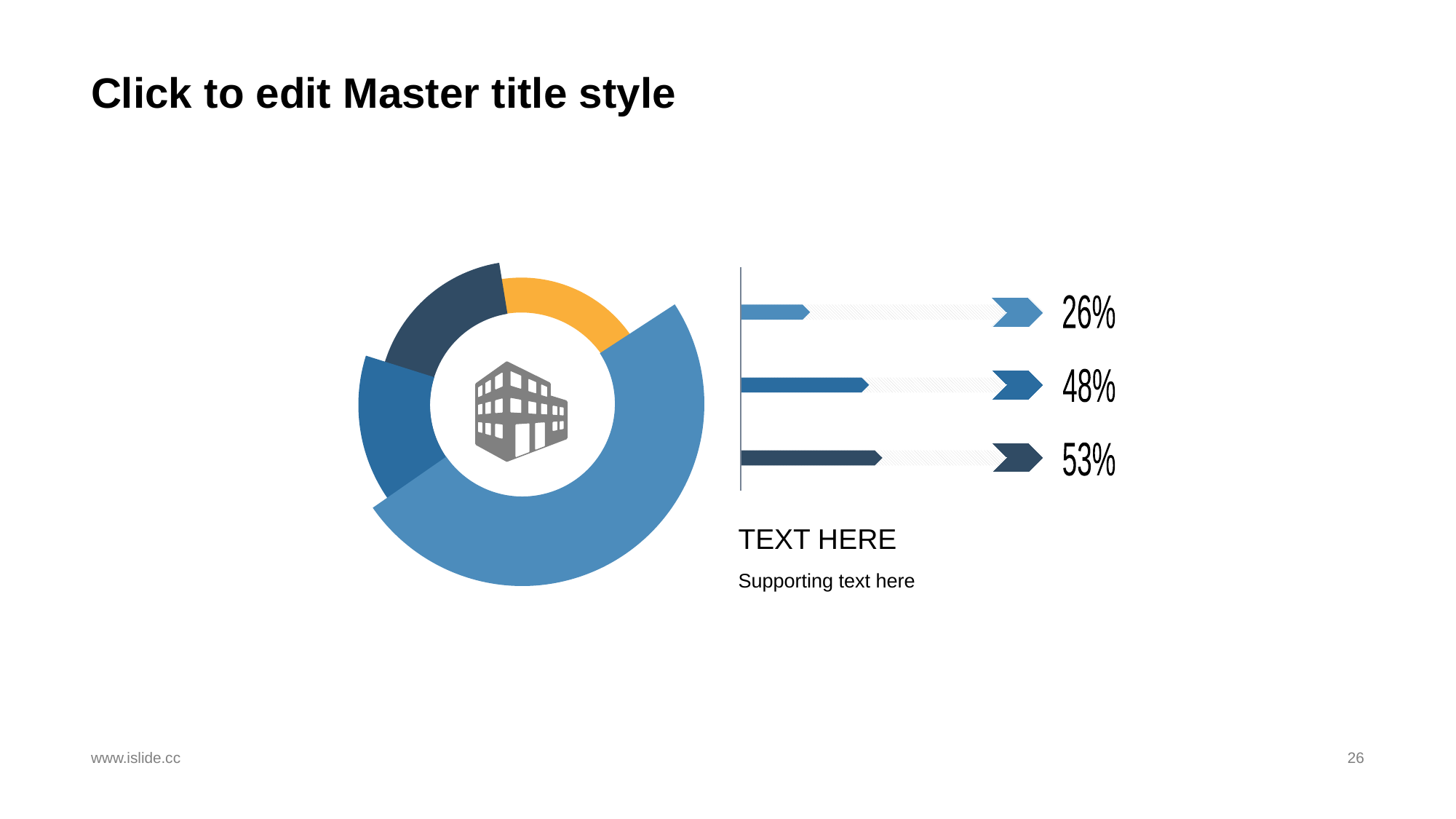

# Click to edit Master title style

26%

48%

53%

TEXT HERE
Supporting text here
www.islide.cc
26